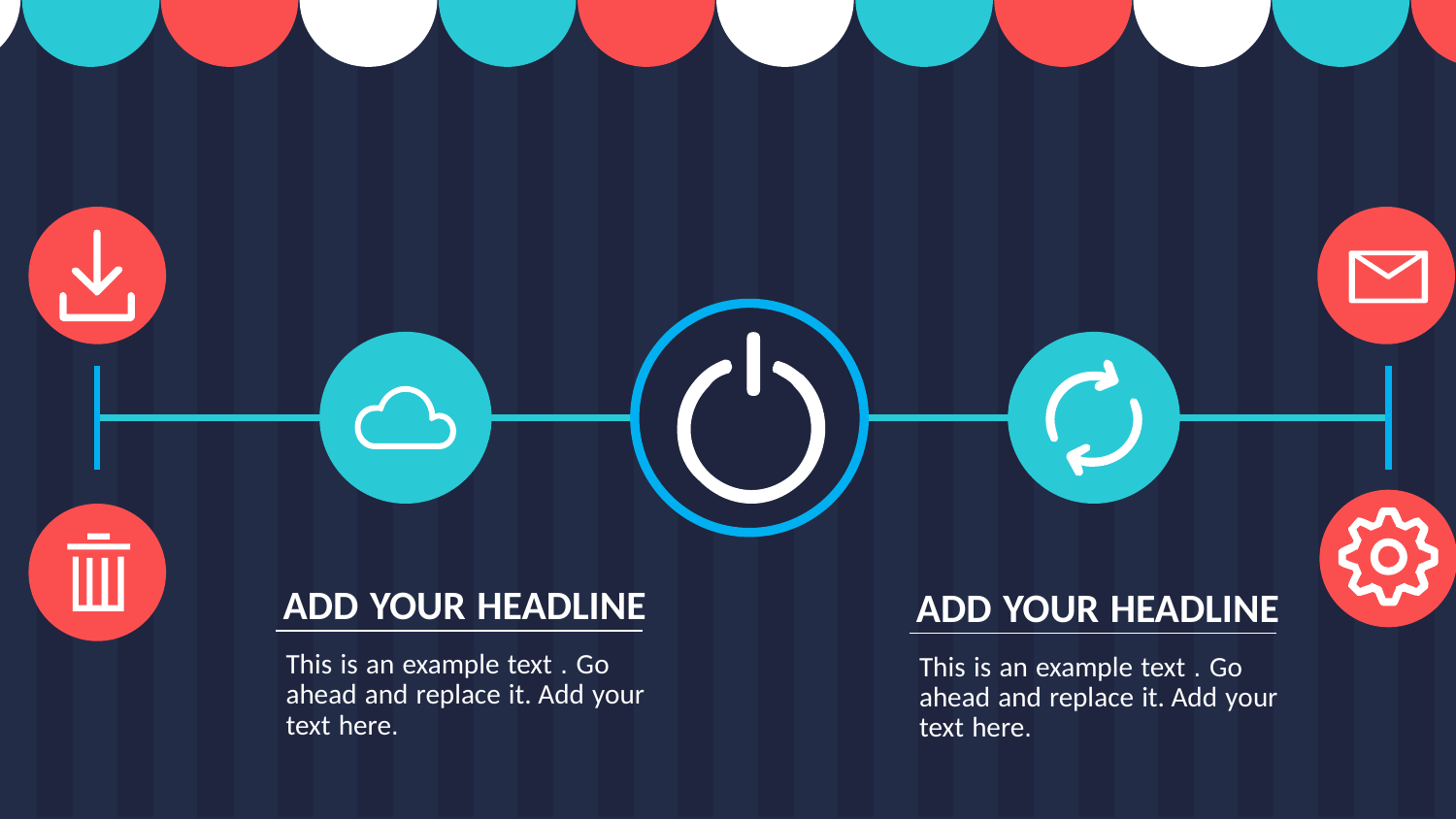

ADD YOUR HEADLINE
This is an example text . Go ahead and replace it. Add your text here.
ADD YOUR HEADLINE
This is an example text . Go ahead and replace it. Add your text here.